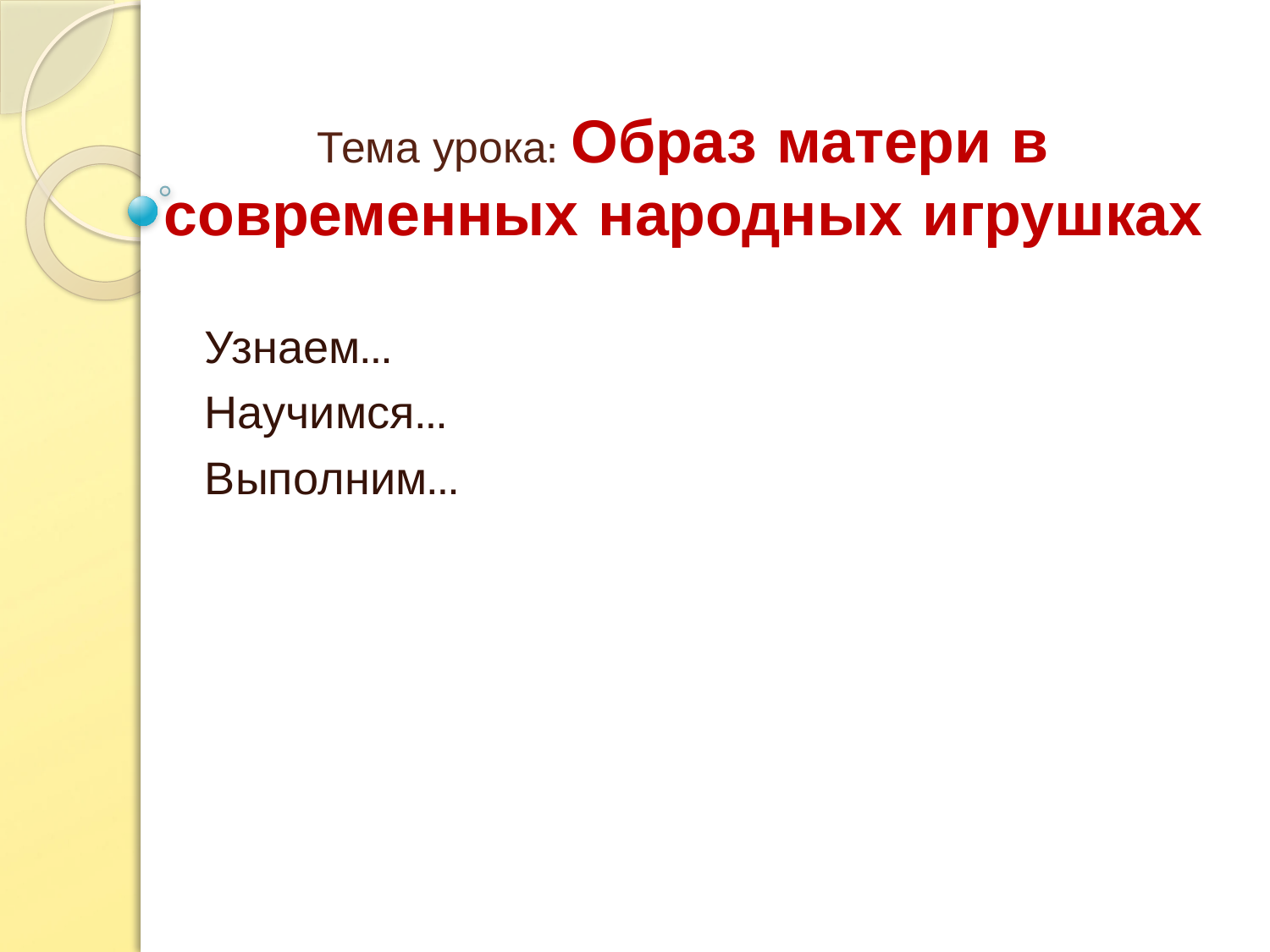

# Тема урока: Образ матери в современных народных игрушках
Узнаем…
Научимся…
Выполним…